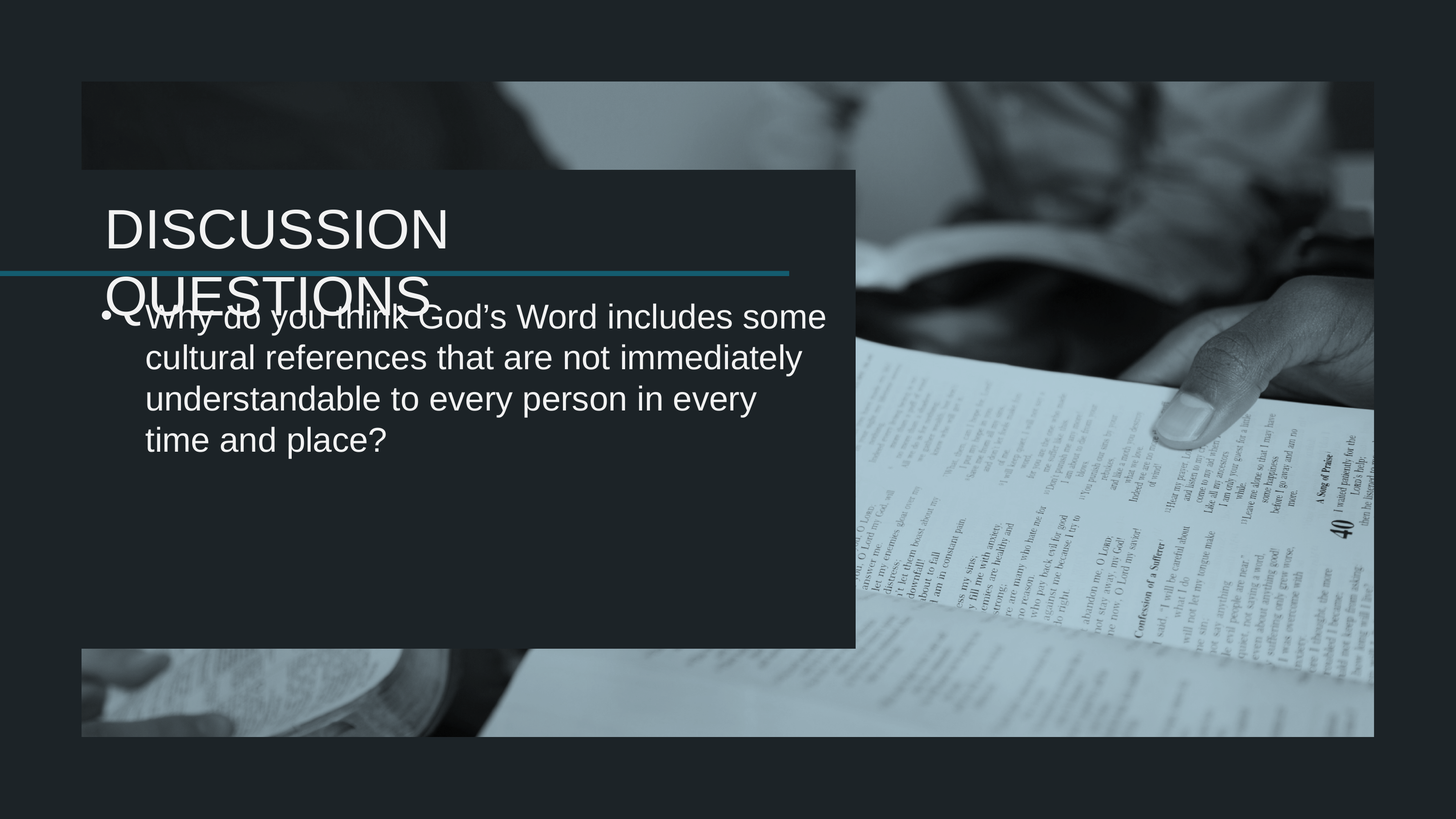

Why do you think God’s Word includes some cultural references that are not immediately understandable to every person in every time and place?